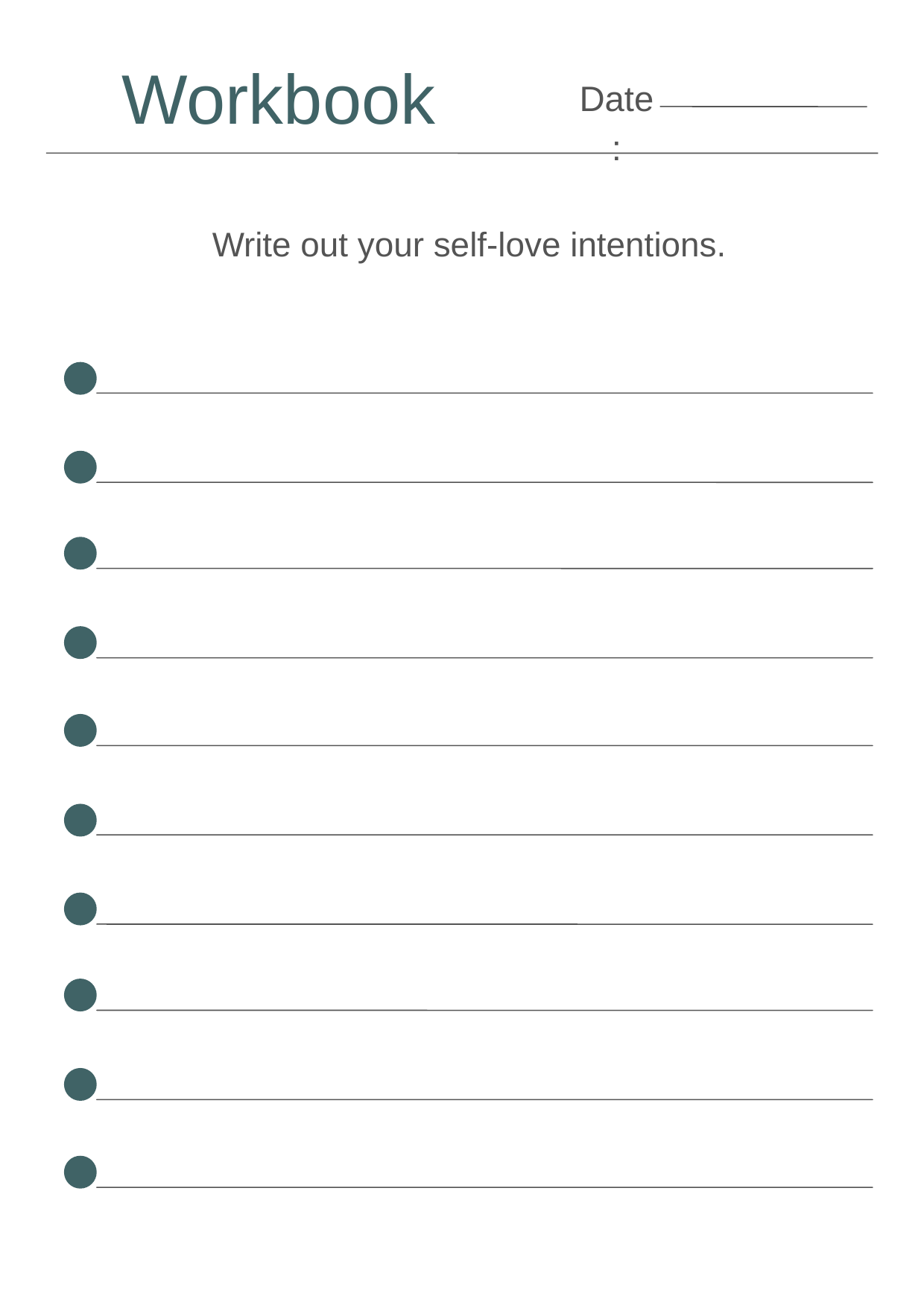

Workbook
Date:

Write out your self-love intentions.